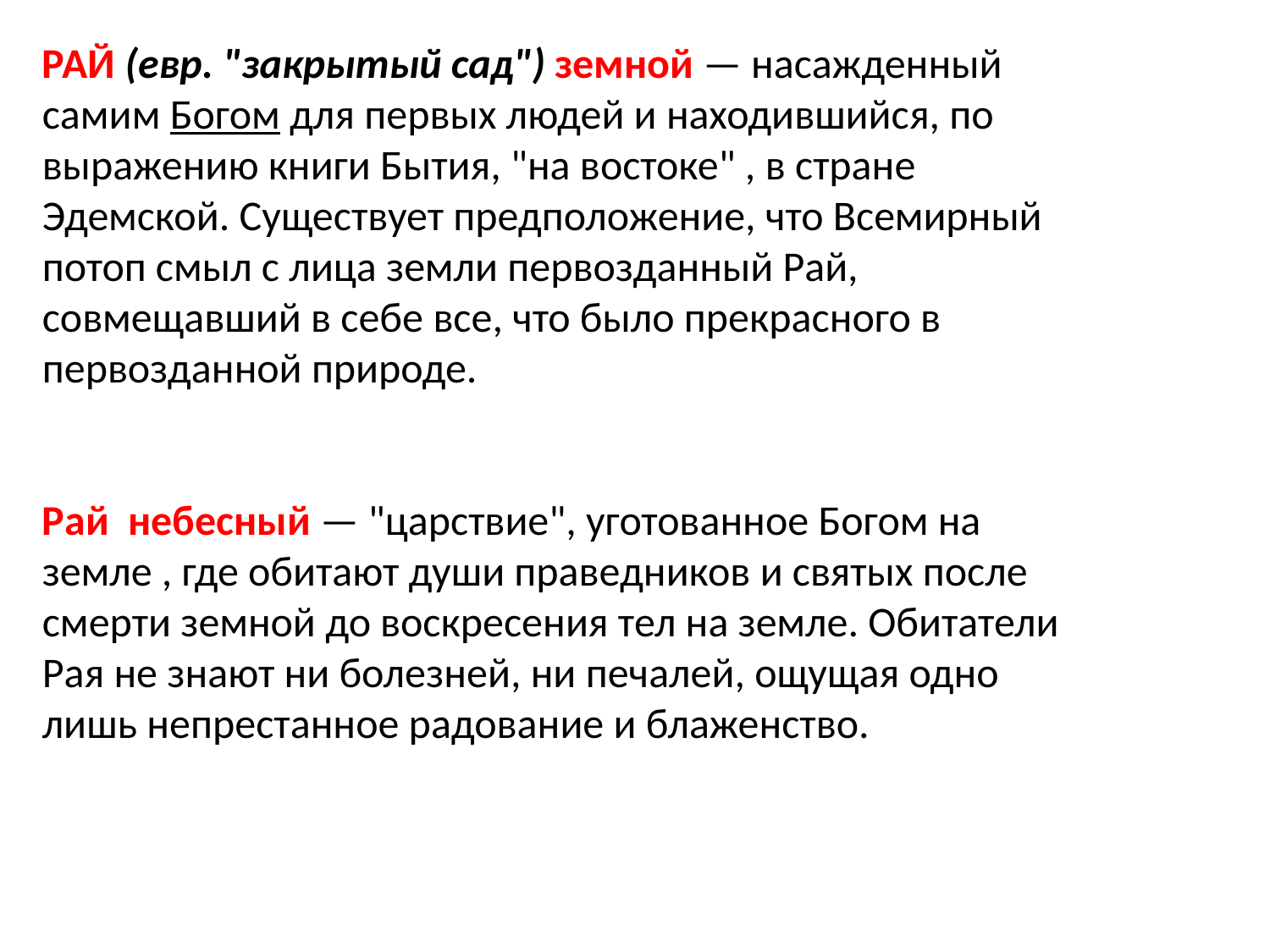

РАЙ (евр. "закрытый сад") земной — насажденный самим Богом для первых людей и находившийся, по выражению книги Бытия, "на востоке" , в стране Эдемской. Существует предположение, что Всемирный потоп смыл с лица земли первозданный Рай, совмещавший в себе все, что было прекрасного в первозданной природе.

Рай  небесный — "царствие", уготованное Богом на земле , где обитают души праведников и святых после смерти земной до воскресения тел на земле. Обитатели Рая не знают ни болезней, ни печалей, ощущая одно лишь непрестанное радование и блаженство.